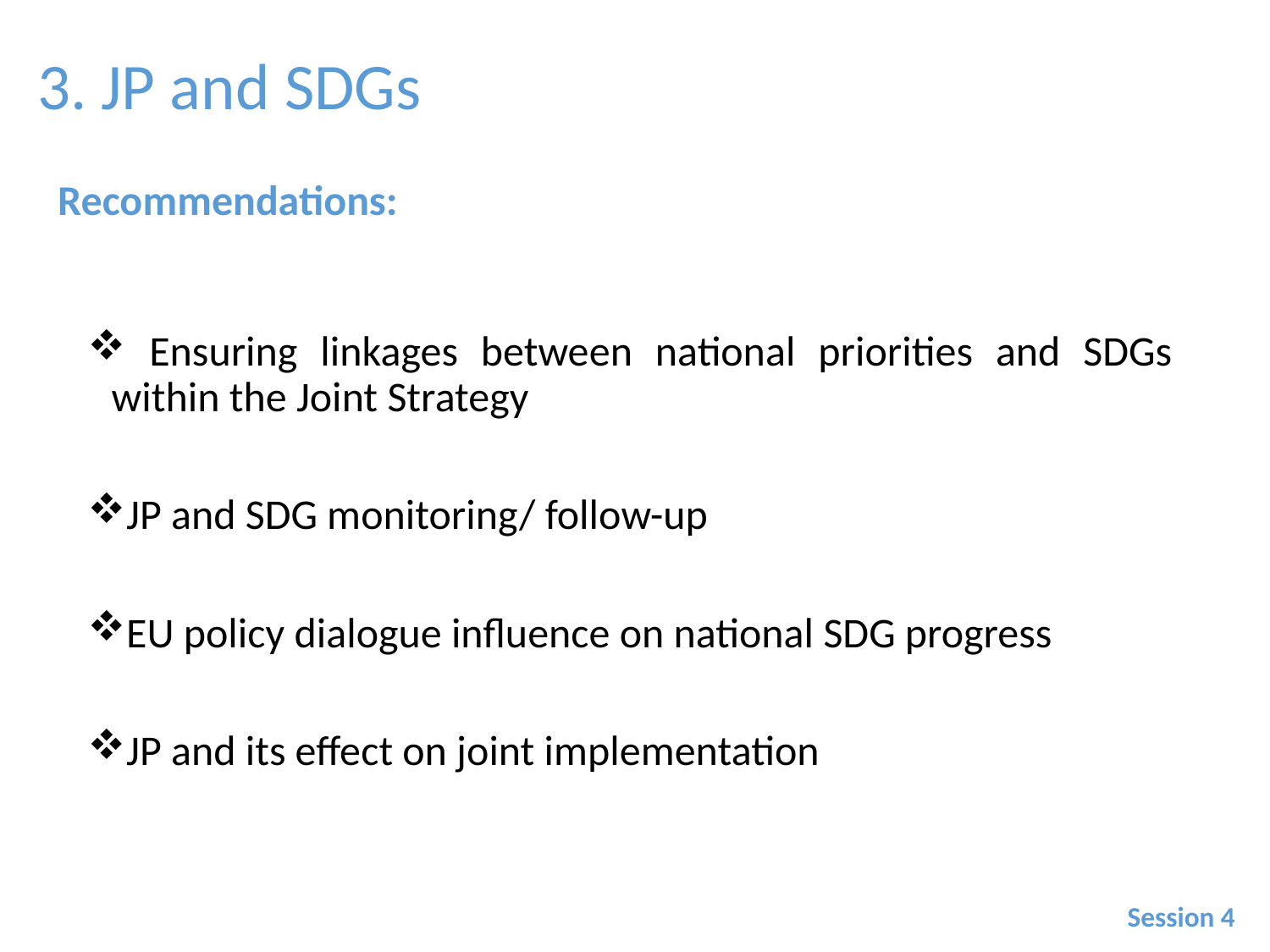

# JP and SDGs
Recommendations:

 Ensuring linkages between national priorities and SDGs within the Joint Strategy

JP and SDG monitoring/ follow-up

EU policy dialogue influence on national SDG progress

JP and its effect on joint implementation

Session 4